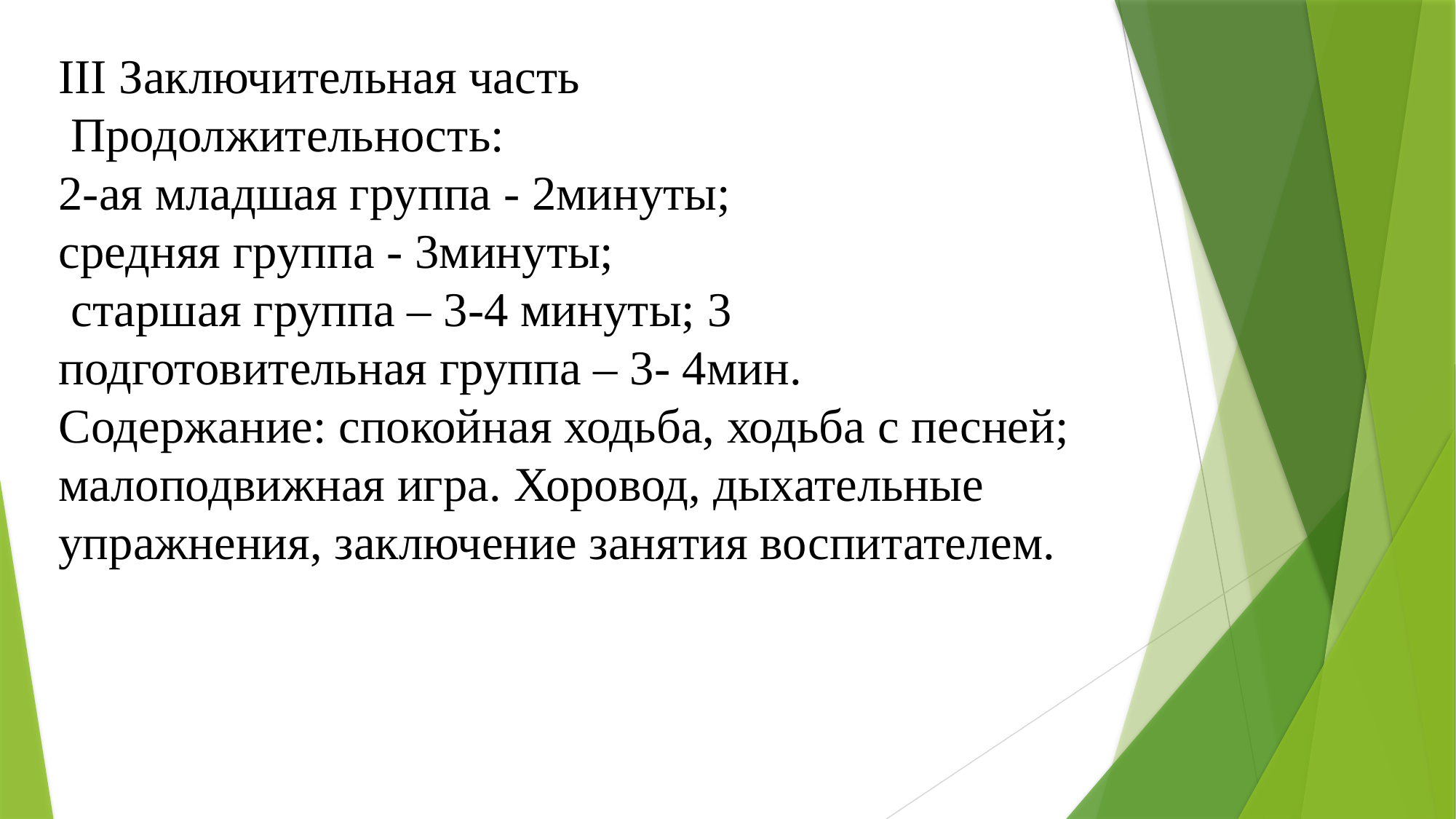

III Заключительная часть
 Продолжительность:
2-ая младшая группа - 2минуты;
средняя группа - 3минуты;
 старшая группа – 3-4 минуты; 3 подготовительная группа – 3- 4мин. Содержание: спокойная ходьба, ходьба с песней; малоподвижная игра. Хоровод, дыхательные упражнения, заключение занятия воспитателем.